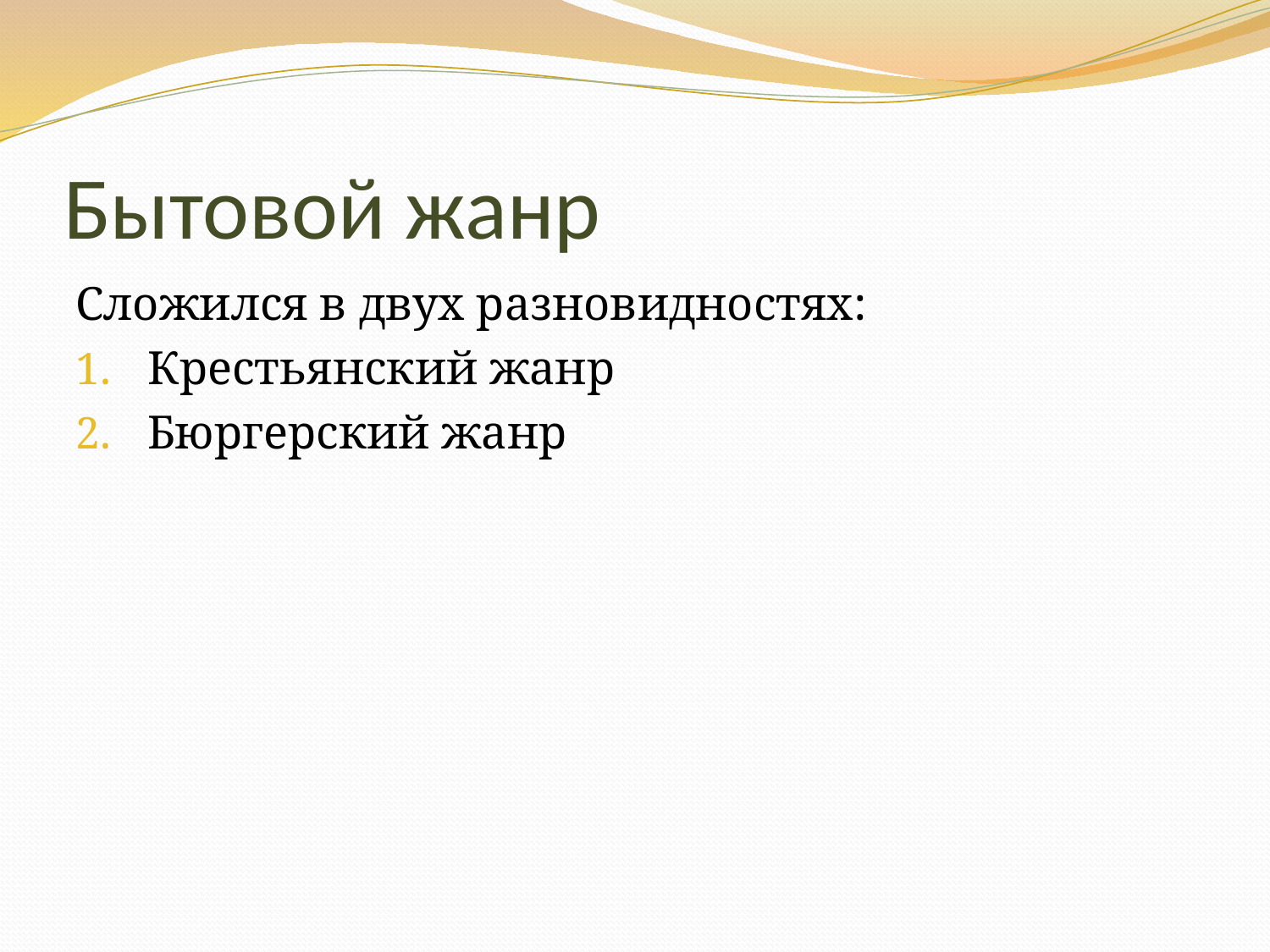

# Бытовой жанр
Сложился в двух разновидностях:
Крестьянский жанр
Бюргерский жанр